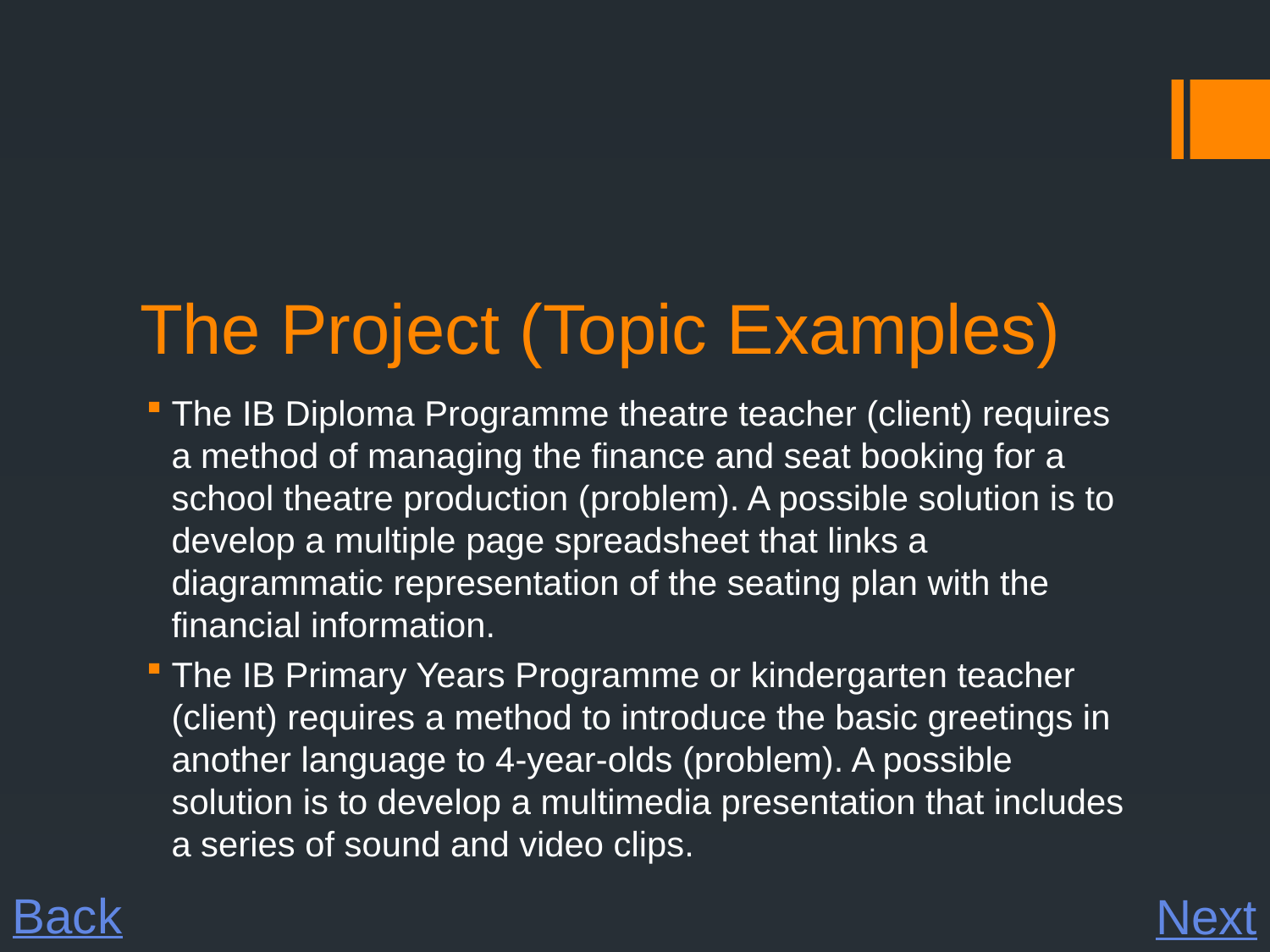

# The Project (Topic Examples)
The IB Diploma Programme theatre teacher (client) requires a method of managing the finance and seat booking for a school theatre production (problem). A possible solution is to develop a multiple page spreadsheet that links a diagrammatic representation of the seating plan with the financial information.
The IB Primary Years Programme or kindergarten teacher (client) requires a method to introduce the basic greetings in another language to 4-year-olds (problem). A possible solution is to develop a multimedia presentation that includes a series of sound and video clips.
Back
Next